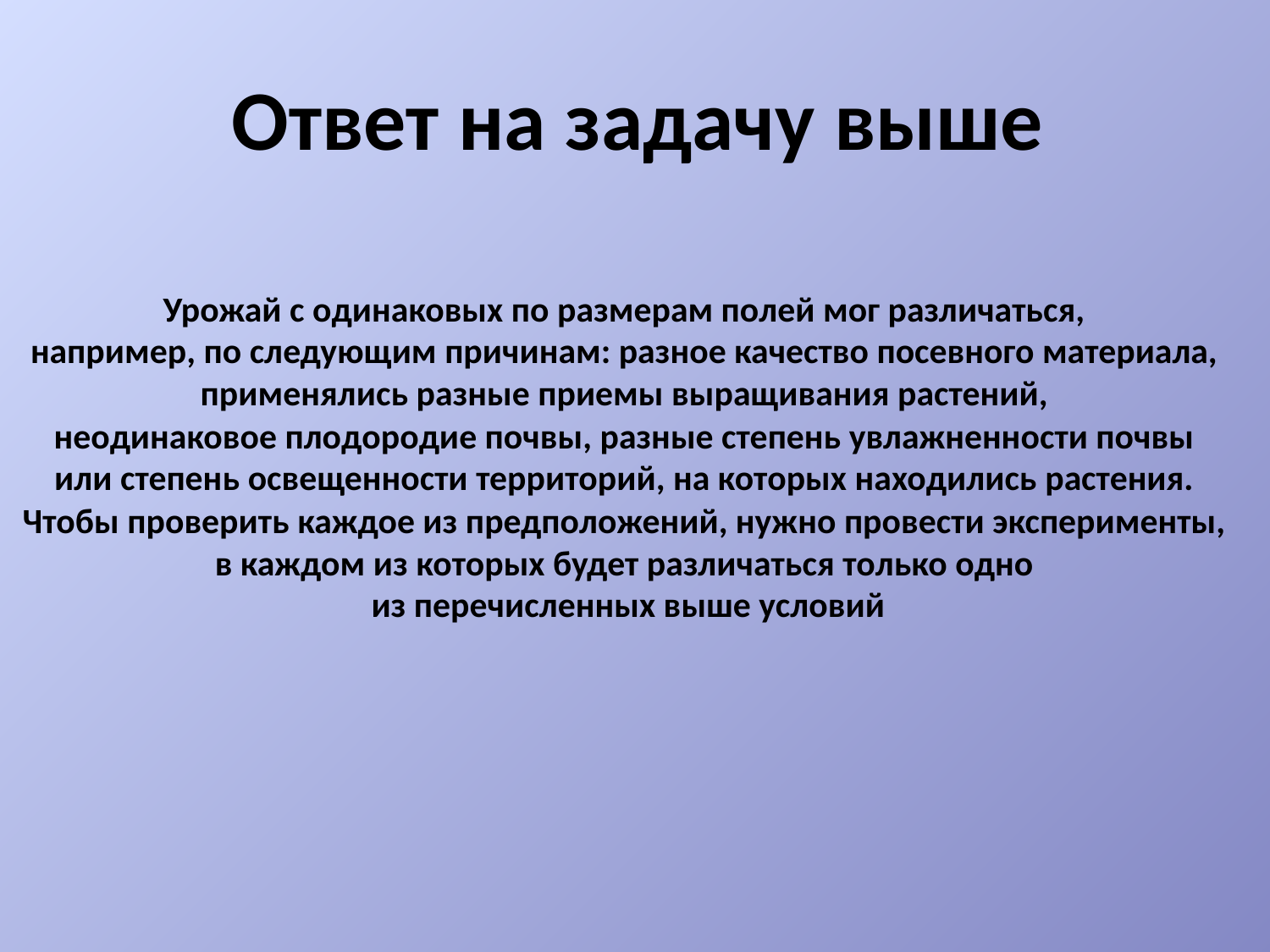

Ответ на задачу выше
Урожай с одинаковых по размерам полей мог различаться,
например, по следующим причинам: разное качество посевного материала,
применялись разные приемы выращивания растений,
неодинаковое плодородие почвы, разные степень увлажненности почвы
или степень освещенности территорий, на которых находились растения.
Чтобы проверить каждое из предположений, нужно провести эксперименты,
в каждом из которых будет различаться только одно
из перечисленных выше условий